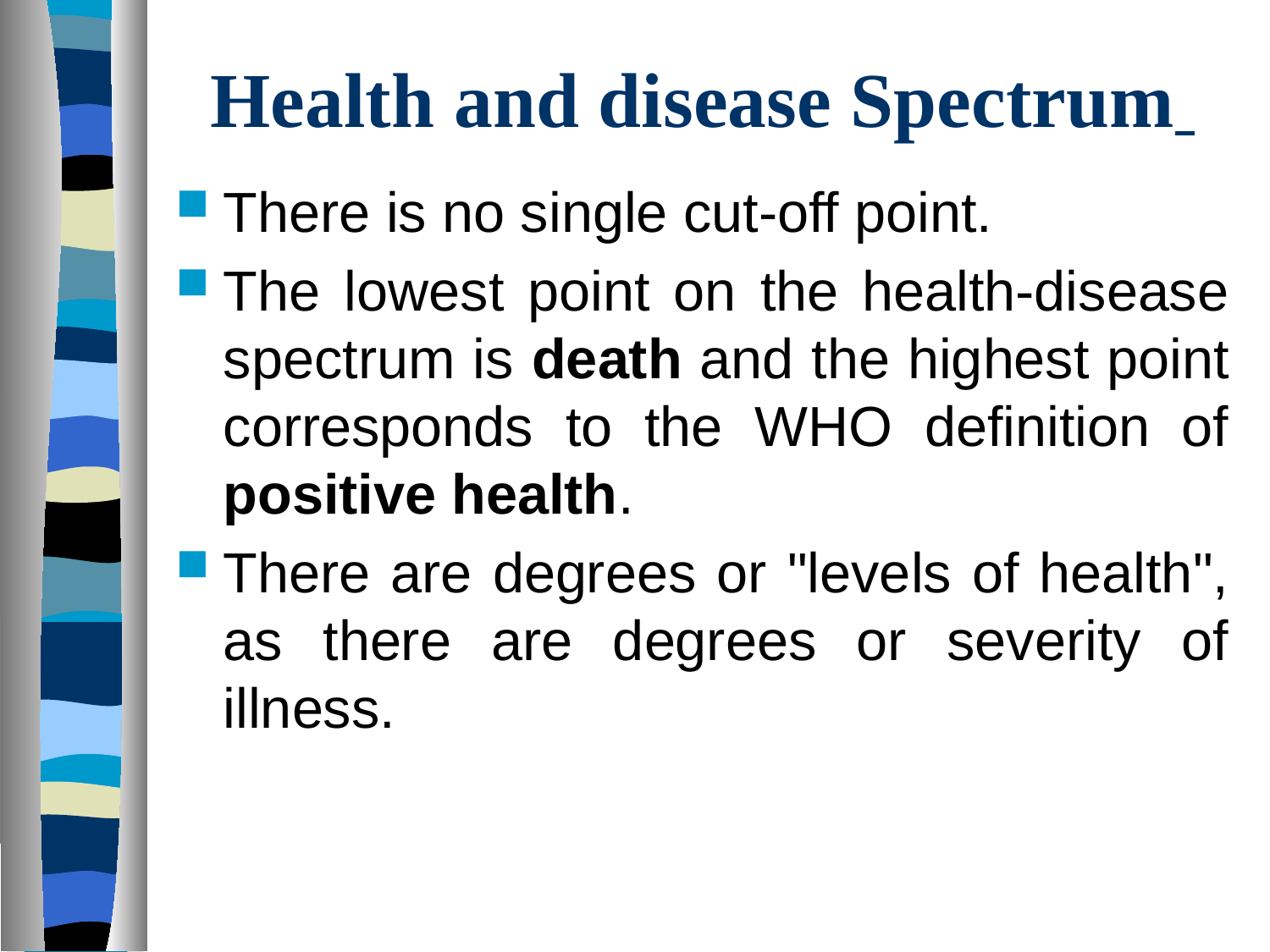

# Health and disease Spectrum
There is no single cut-off point.
The lowest point on the health-disease spectrum is death and the highest point corresponds to the WHO definition of positive health.
There are degrees or "levels of health", as there are degrees or severity of illness.